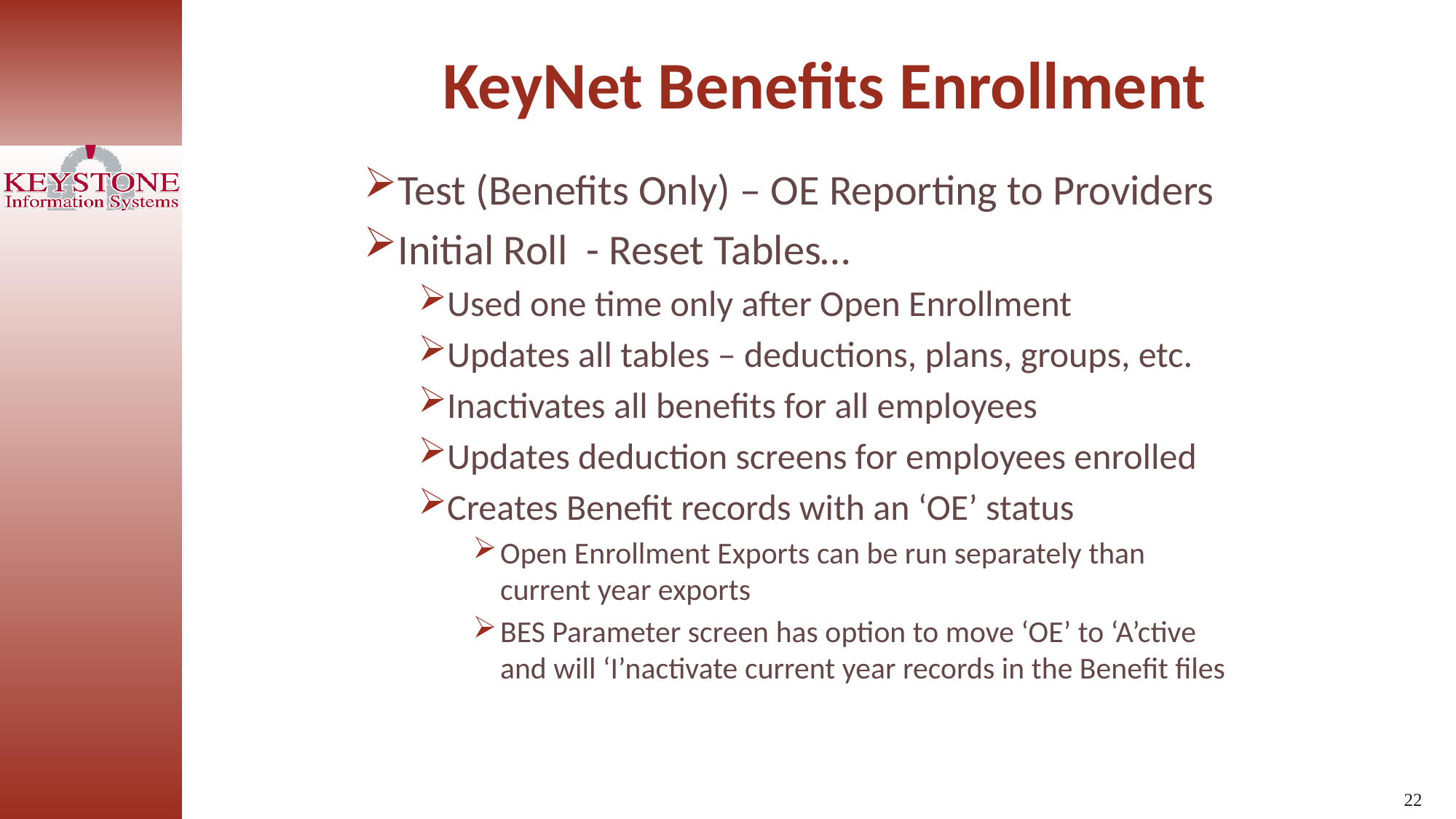

KeyNet Benefits Enrollment
Test (Benefits Only) – OE Reporting to Providers
Initial Roll  - Reset Tables…
Used one time only after Open Enrollment
Updates all tables – deductions, plans, groups, etc.
Inactivates all benefits for all employees
Updates deduction screens for employees enrolled
Creates Benefit records with an ‘OE’ status
Open Enrollment Exports can be run separately than current year exports
BES Parameter screen has option to move ‘OE’ to ‘A’ctive and will ‘I’nactivate current year records in the Benefit files

22